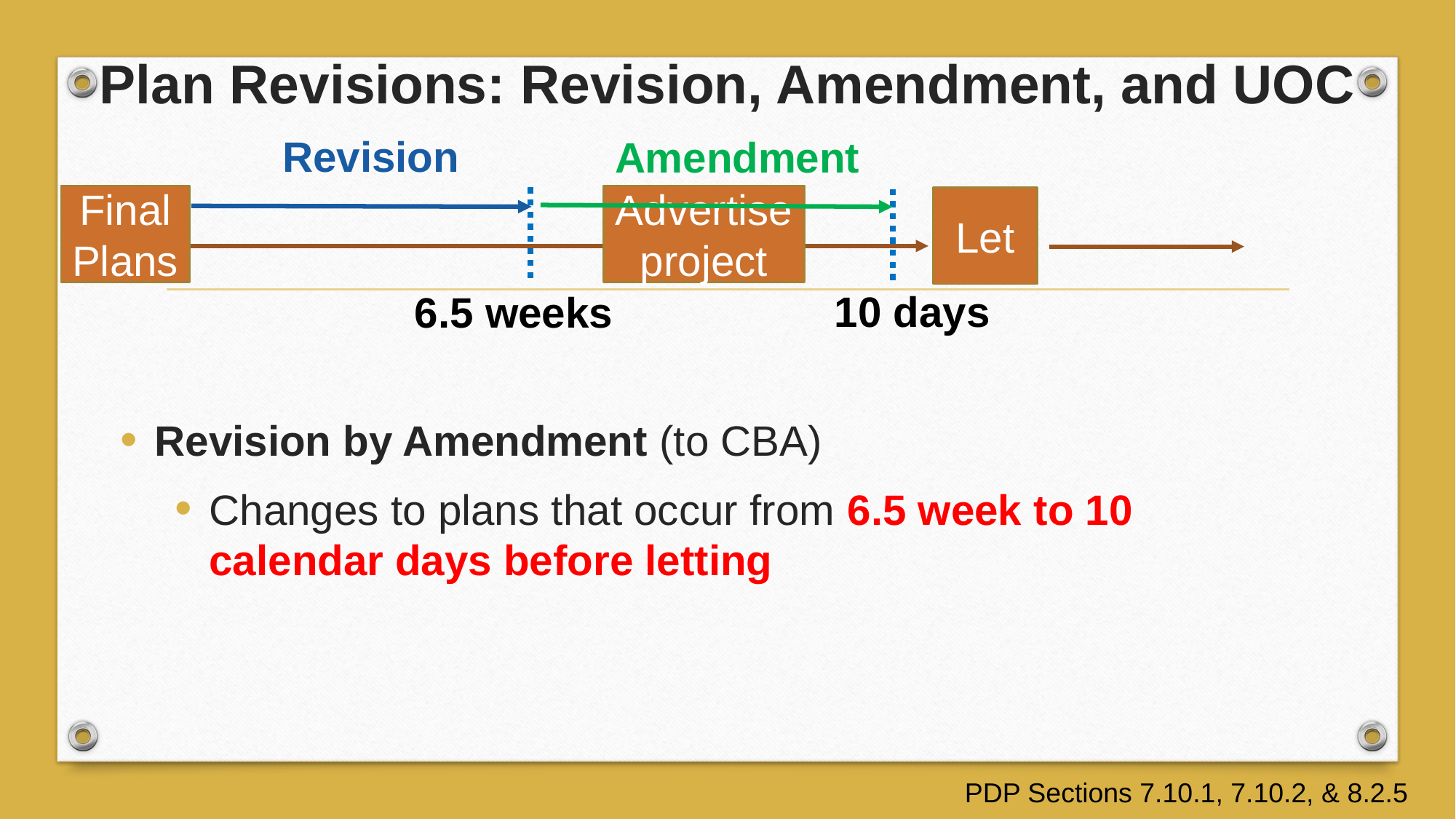

# Plan Revisions: Revision, Amendment, and UOC
Revision
Amendment
Final Plans
Advertise project
Let
10 days
6.5 weeks

Revision by Amendment (to CBA)
Changes to plans that occur from 6.5 week to 10 calendar days before letting

PDP Sections 7.10.1, 7.10.2, & 8.2.5